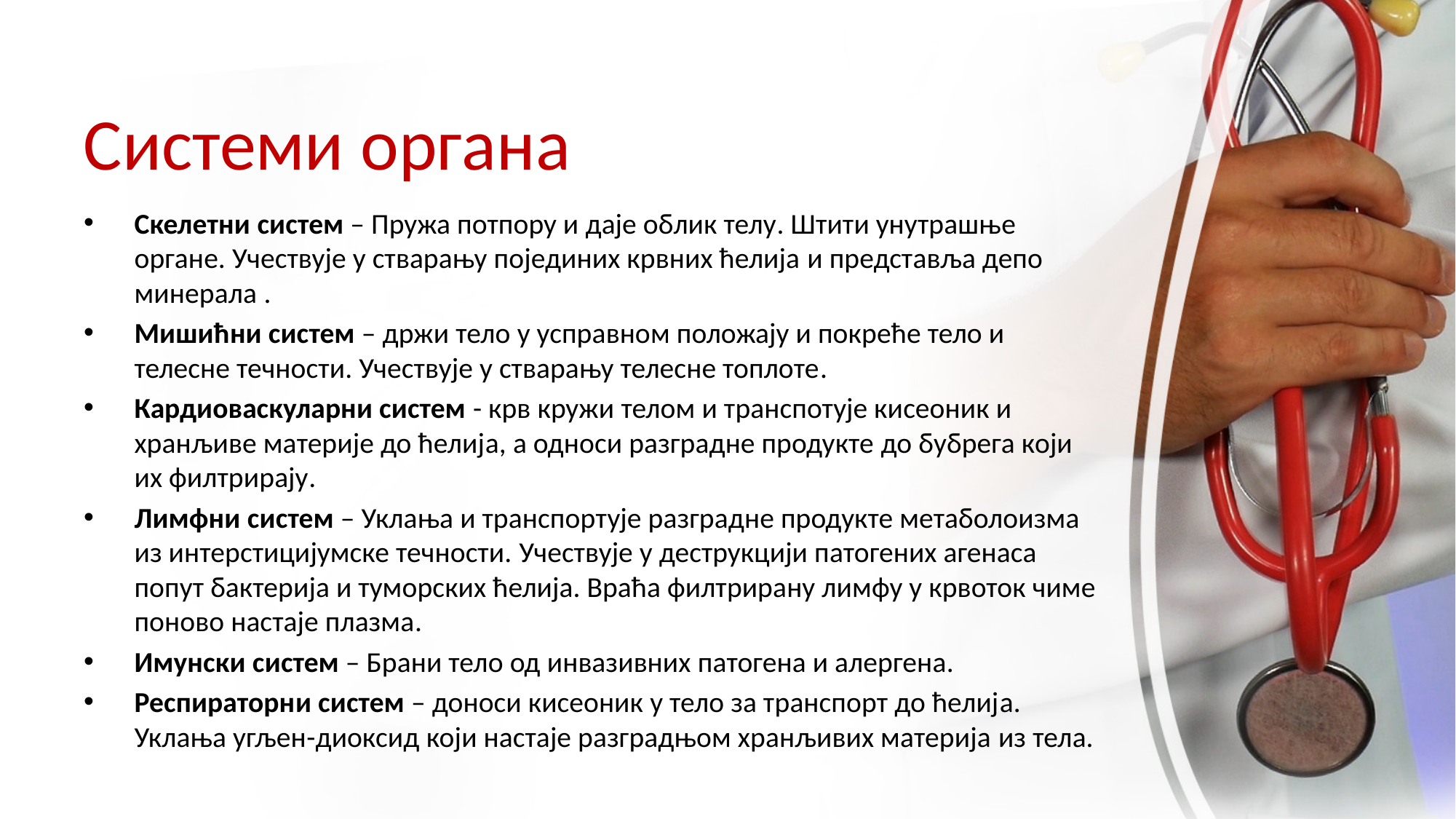

# Системи органа
Скелетни систем – Пружа потпору и даје облик телу. Штити унутрашње органе. Учествује у стварању појединих крвних ћелија и представља депо минерала .
Мишићни систем – држи тело у усправном положају и покреће тело и телесне течности. Учествује у стварању телесне топлоте.
Кардиоваскуларни систем - крв кружи телом и транспотује кисеоник и  хранљиве материје до ћелија, а односи разградне продукте до бубрега који их филтрирају.
Лимфни систем – Уклања и транспортује разградне продукте метаболоизма из интерстицијумске течности. Учествује у деструкцији патогених агенаса попут бактерија и туморских ћелија. Враћа филтрирану лимфу у крвоток чиме поново настаје плазма.
Имунски систем – Брани тело од инвазивних патогена и алергена.
Респираторни систем – доноси кисеоник у тело за транспорт до ћелија.​ Уклања угљен-диоксид који настаје разградњом хранљивих материја из тела.